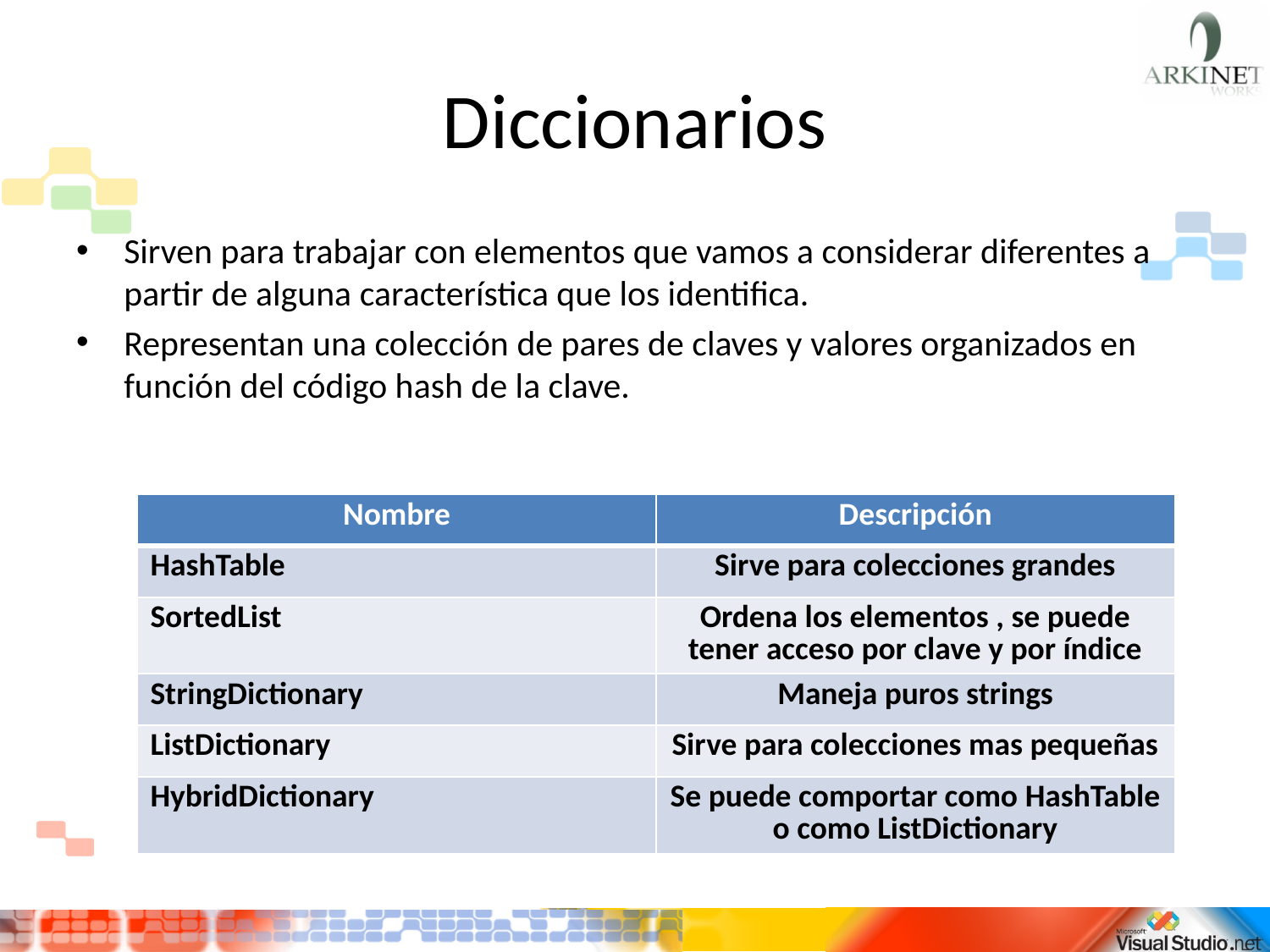

# Diccionarios
Sirven para trabajar con elementos que vamos a considerar diferentes a partir de alguna característica que los identifica.
Representan una colección de pares de claves y valores organizados en función del código hash de la clave.

| Nombre | Descripción |
| --- | --- |
| HashTable | Sirve para colecciones grandes |
| SortedList | Ordena los elementos , se puede tener acceso por clave y por índice |
| StringDictionary | Maneja puros strings |
| ListDictionary | Sirve para colecciones mas pequeñas |
| HybridDictionary | Se puede comportar como HashTable o como ListDictionary |